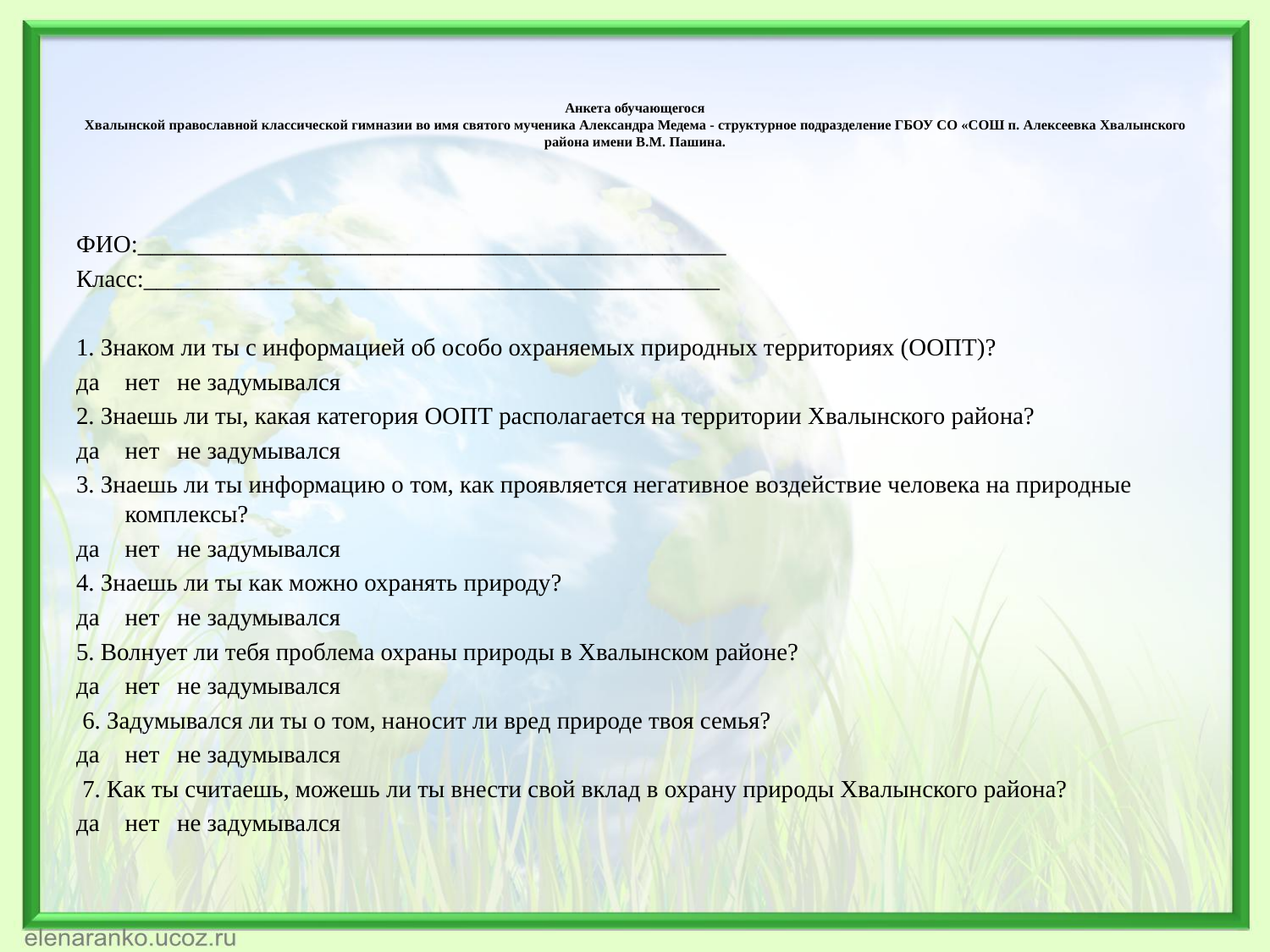

# Анкета обучающегося Хвалынской православной классической гимназии во имя святого мученика Александра Медема - структурное подразделение ГБОУ СО «СОШ п. Алексеевка Хвалынского района имени В.М. Пашина.
ФИО:________________________________________________
Класс:_______________________________________________

1. Знаком ли ты с информацией об особо охраняемых природных территориях (ООПТ)?
да	нет	не задумывался
2. Знаешь ли ты, какая категория ООПТ располагается на территории Хвалынского района?
да	нет	не задумывался
3. Знаешь ли ты информацию о том, как проявляется негативное воздействие человека на природные комплексы?
да	нет	не задумывался
4. Знаешь ли ты как можно охранять природу?
да	нет	не задумывался
5. Волнует ли тебя проблема охраны природы в Хвалынском районе?
да	нет	не задумывался
 6. Задумывался ли ты о том, наносит ли вред природе твоя семья?
да	нет	не задумывался
 7. Как ты считаешь, можешь ли ты внести свой вклад в охрану природы Хвалынского района?
да	нет	не задумывался